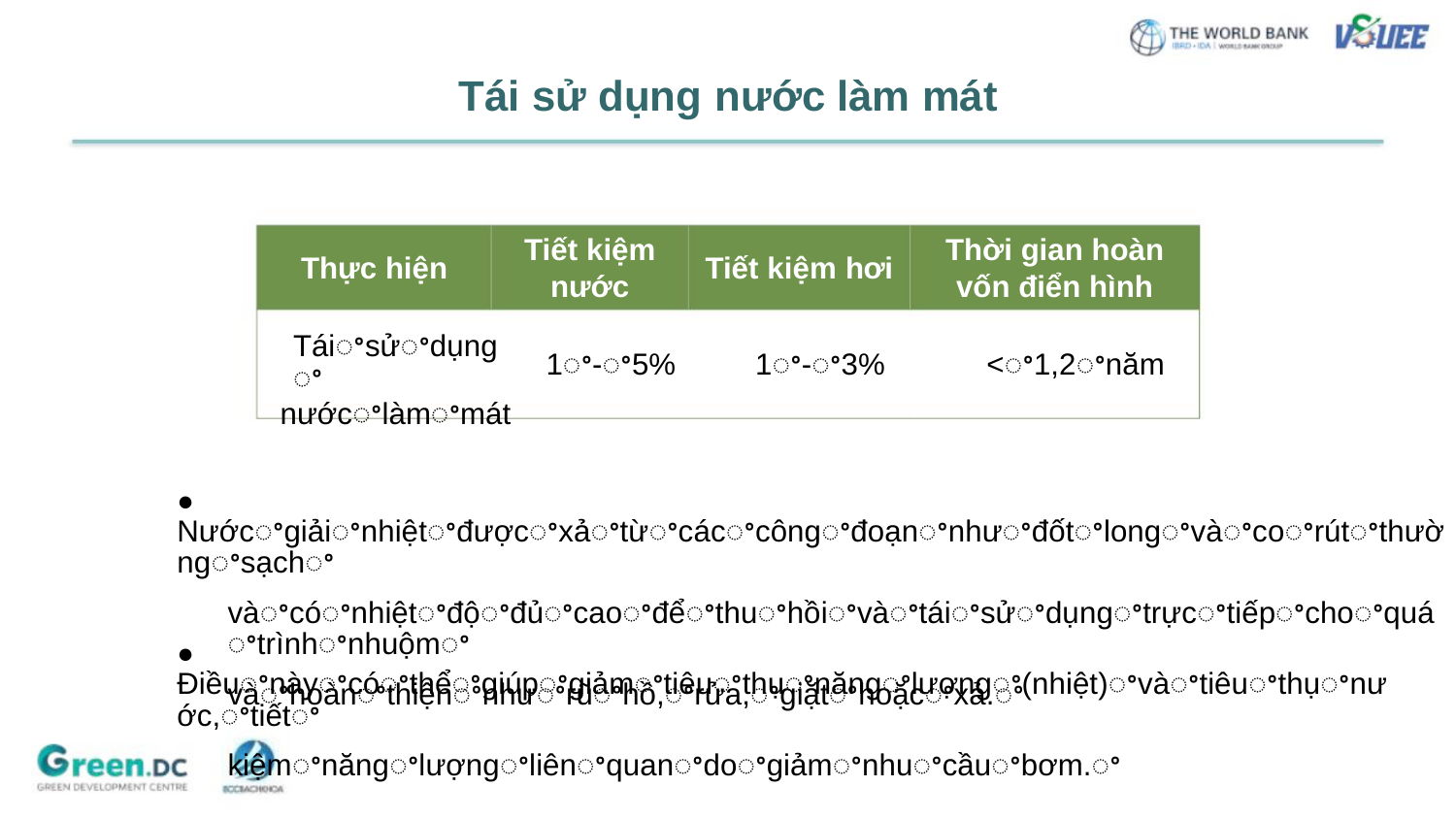

Tái sử dụng nước làm mát
Tiết kiệm
nước
Thời gian hoàn
vốn điển hình
Thực hiện
Tiết kiệm hơi
Táiꢀsửꢀdụngꢀ
nướcꢀlàmꢀmát
1ꢀ-ꢀ5%
1ꢀ-ꢀ3%
<ꢀ1,2ꢀnăm
● Nướcꢀgiảiꢀnhiệtꢀđượcꢀxảꢀtừꢀcácꢀcôngꢀđoạnꢀnhưꢀđốtꢀlongꢀvàꢀcoꢀrútꢀthườngꢀsạchꢀ
vàꢀcóꢀnhiệtꢀđộꢀđủꢀcaoꢀđểꢀthuꢀhồiꢀvàꢀtáiꢀsửꢀdụngꢀtrựcꢀtiếpꢀchoꢀquáꢀtrìnhꢀnhuộmꢀ
vàꢀhoànꢀthiệnꢀnhưꢀrũꢀhồ,ꢀrửa,ꢀgiặtꢀhoặcꢀxả.ꢀ
● Điềuꢀnàyꢀcóꢀthểꢀgiúpꢀgiảmꢀtiêuꢀthụꢀnăngꢀlượngꢀ(nhiệt)ꢀvàꢀtiêuꢀthụꢀnước,ꢀtiếtꢀ
kiệmꢀnăngꢀlượngꢀliênꢀquanꢀdoꢀgiảmꢀnhuꢀcầuꢀbơm.ꢀ